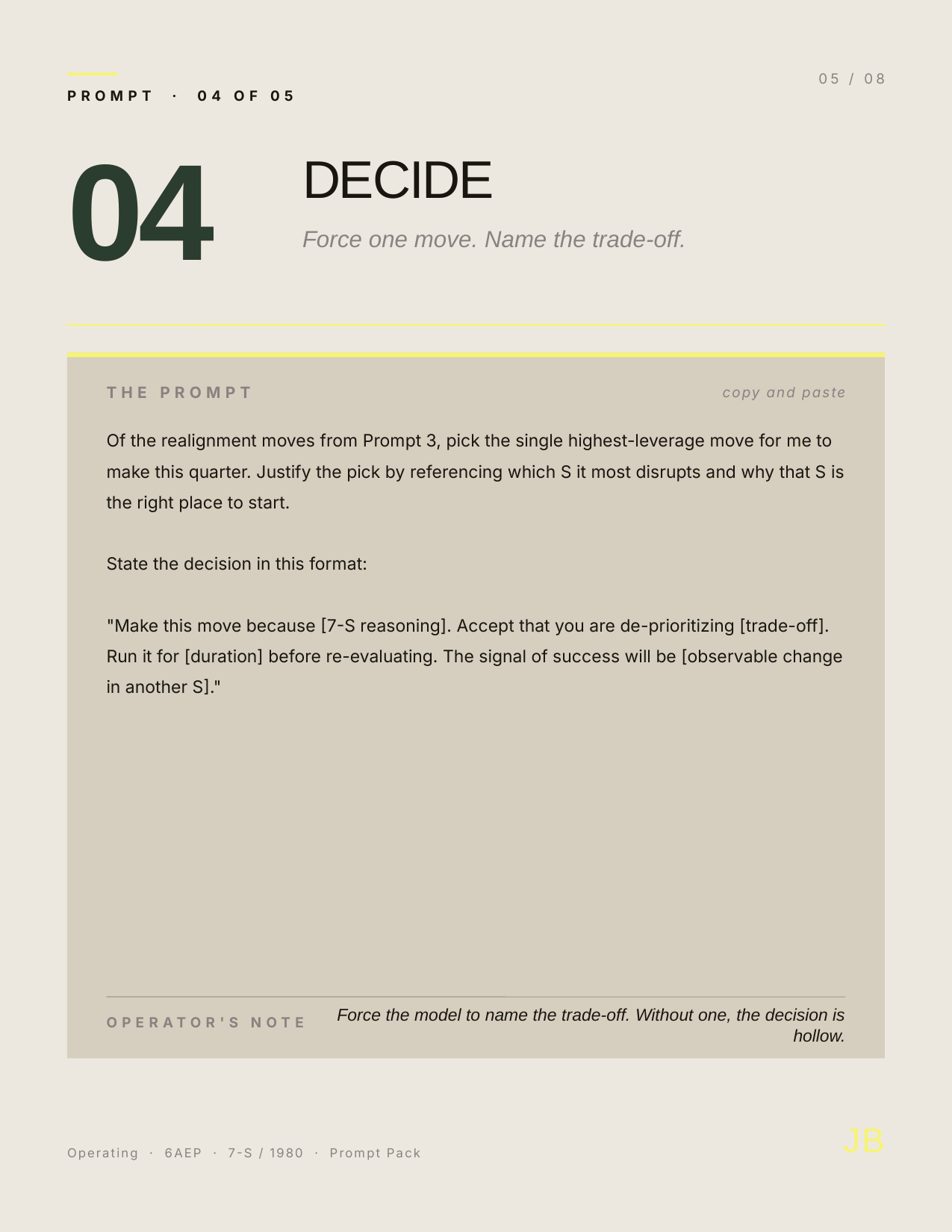

05 / 08

PROMPT  ·  04 OF 05
04
DECIDE
Force one move. Name the trade-off.

THE PROMPT
copy and paste
Of the realignment moves from Prompt 3, pick the single highest-leverage move for me to make this quarter. Justify the pick by referencing which S it most disrupts and why that S is the right place to start.

State the decision in this format:

"Make this move because [7-S reasoning]. Accept that you are de-prioritizing [trade-off]. Run it for [duration] before re-evaluating. The signal of success will be [observable change in another S]."

OPERATOR'S NOTE
Force the model to name the trade-off. Without one, the decision is hollow.
JB
Operating  ·  6AEP  ·  7-S / 1980  ·  Prompt Pack